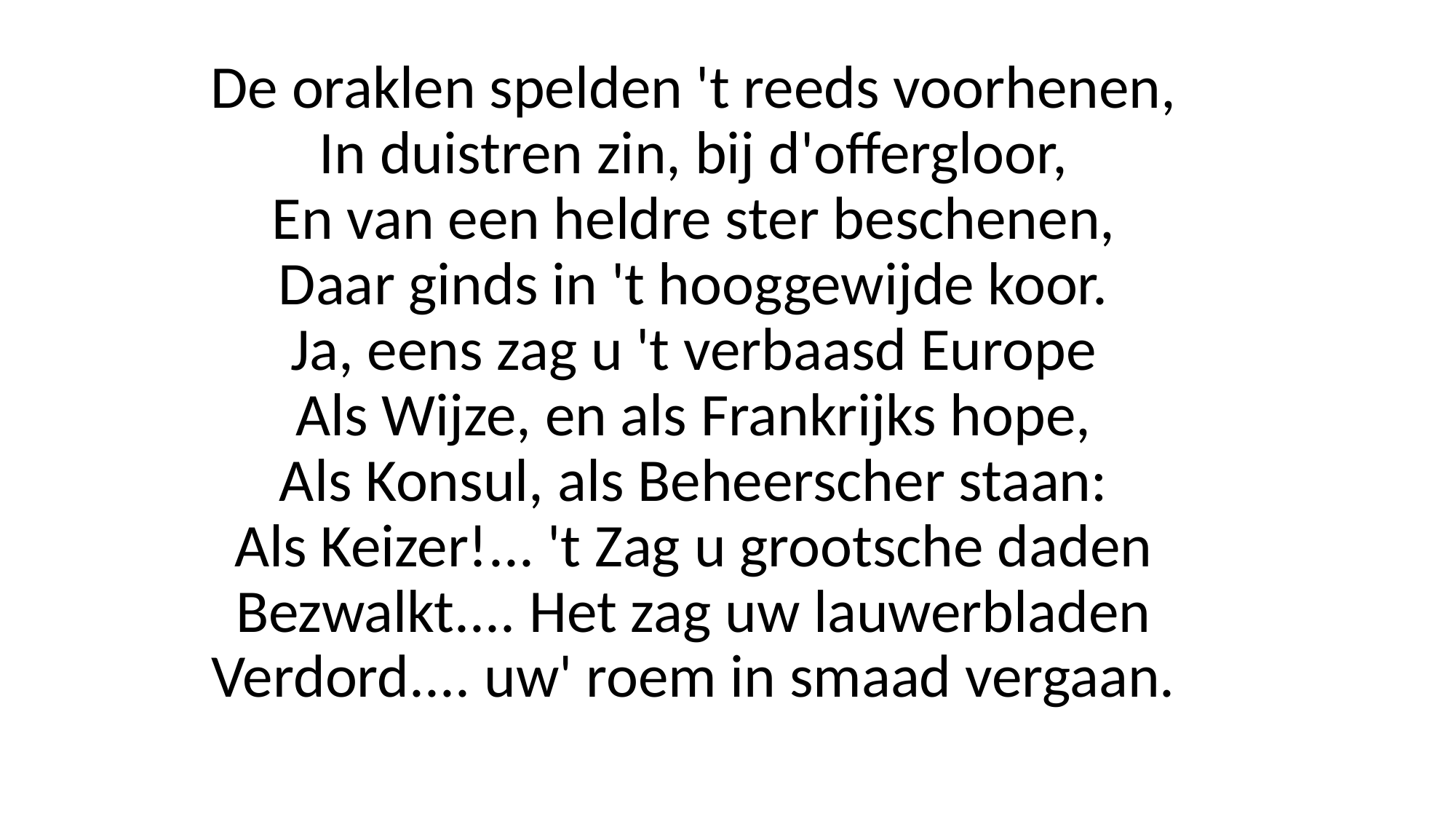

# De oraklen spelden 't reeds voorhenen, In duistren zin, bij d'offergloor, En van een heldre ster beschenen, Daar ginds in 't hooggewijde koor. Ja, eens zag u 't verbaasd Europe Als Wijze, en als Frankrijks hope, Als Konsul, als Beheerscher staan: Als Keizer!... 't Zag u grootsche daden Bezwalkt.... Het zag uw lauwerbladen Verdord.... uw' roem in smaad vergaan.